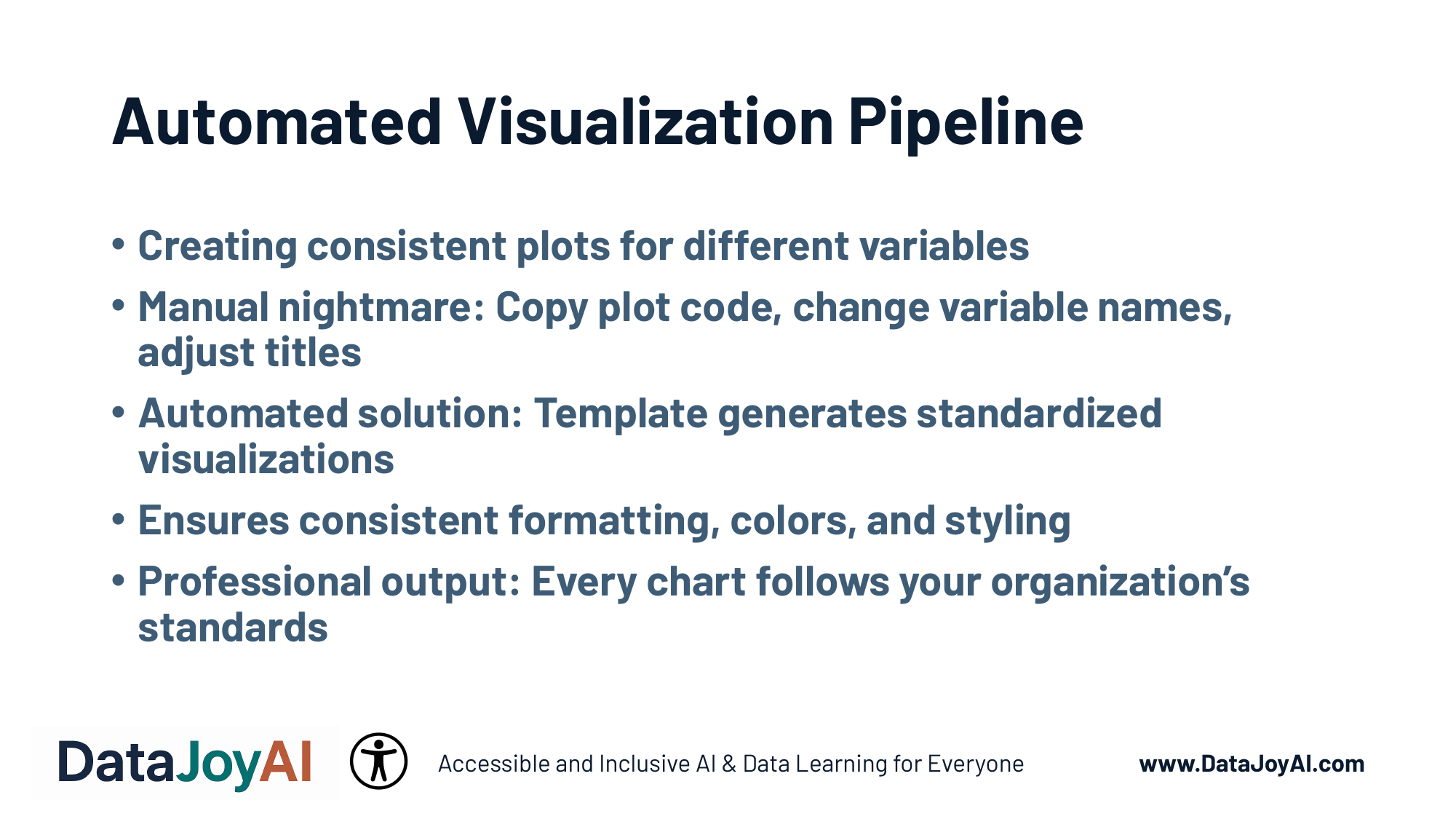

# Automated Visualization Pipeline
Creating consistent plots for different variables
Manual nightmare: Copy plot code, change variable names, adjust titles
Automated solution: Template generates standardized visualizations
Ensures consistent formatting, colors, and styling
Professional output: Every chart follows your organization’s standards